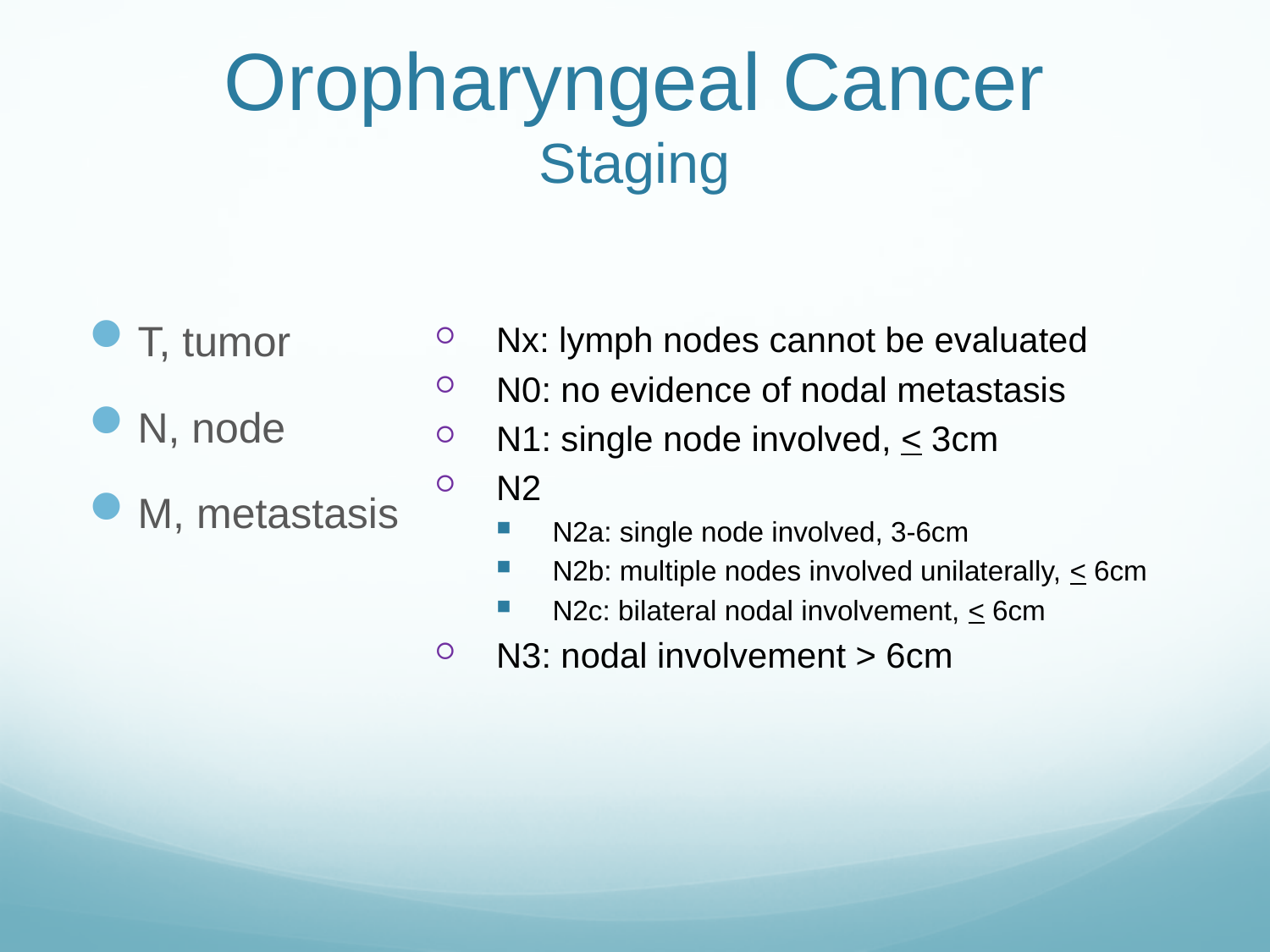

# Oropharyngeal Cancer Staging

T, tumor
N, node
M, metastasis
Nx: lymph nodes cannot be evaluated
N0: no evidence of nodal metastasis
N1: single node involved, < 3cm
N2
N2a: single node involved, 3-6cm
N2b: multiple nodes involved unilaterally, < 6cm
N2c: bilateral nodal involvement, < 6cm
N3: nodal involvement > 6cm